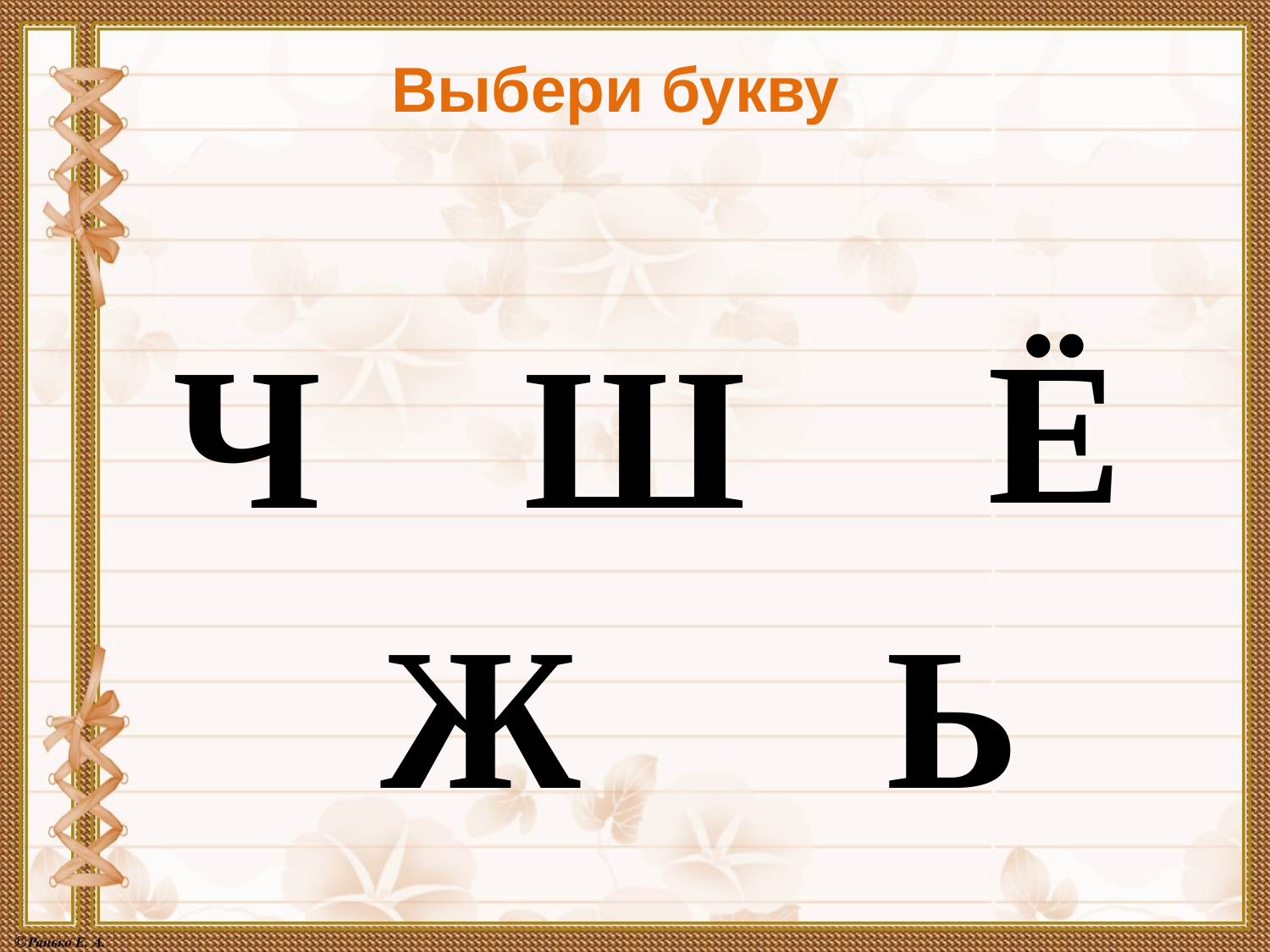

Выбери букву
Ё
Ч
Ш
Ж
Ь